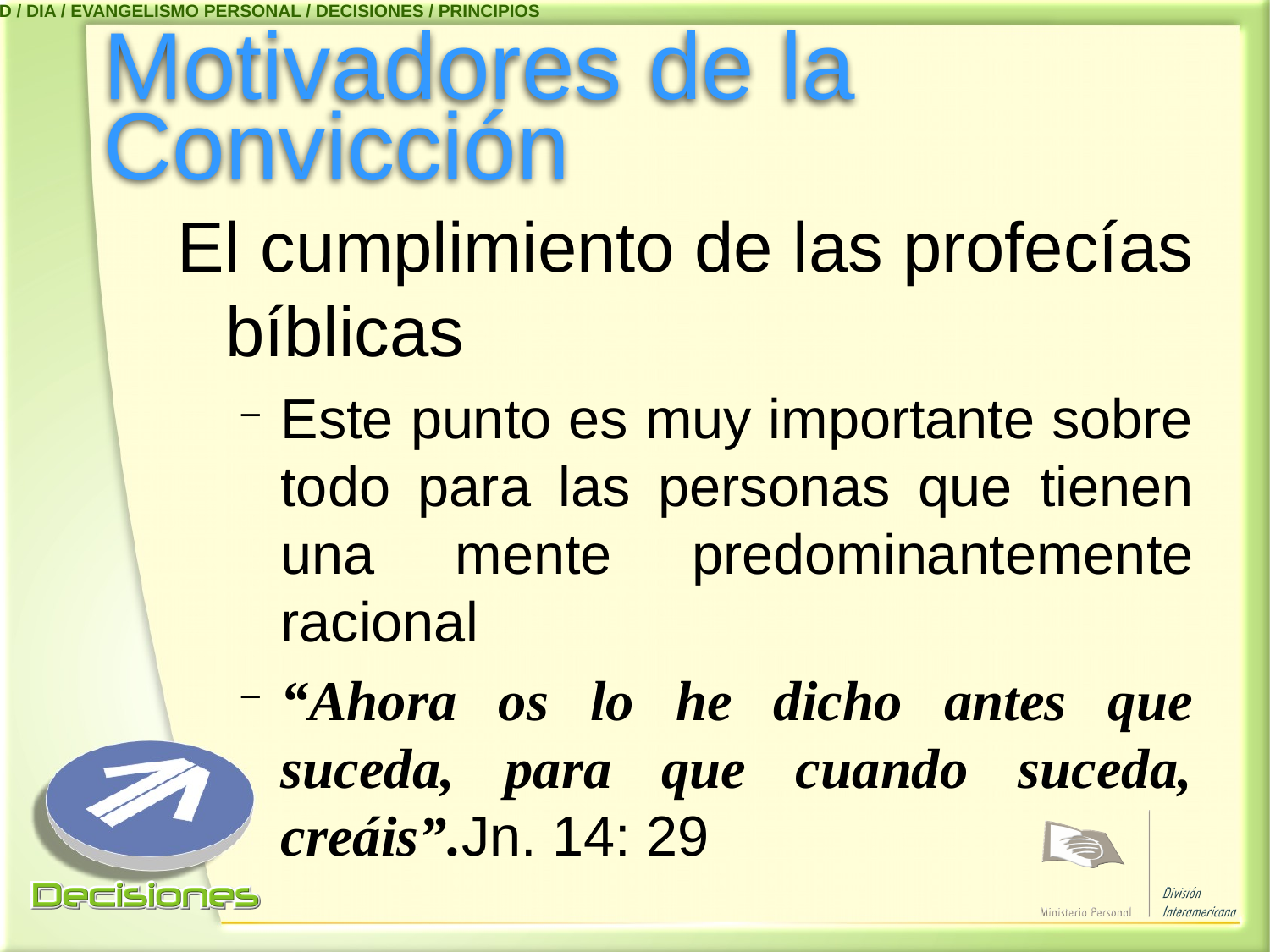

IASD / DIA / EVANGELISMO PERSONAL / DECISIONES / PRINCIPIOS
# Motivadores de la Convicción
El cumplimiento de las profecías bíblicas
Este punto es muy importante sobre todo para las personas que tienen una mente predominantemente racional
“Ahora os lo he dicho antes que suceda, para que cuando suceda, creáis”.Jn. 14: 29